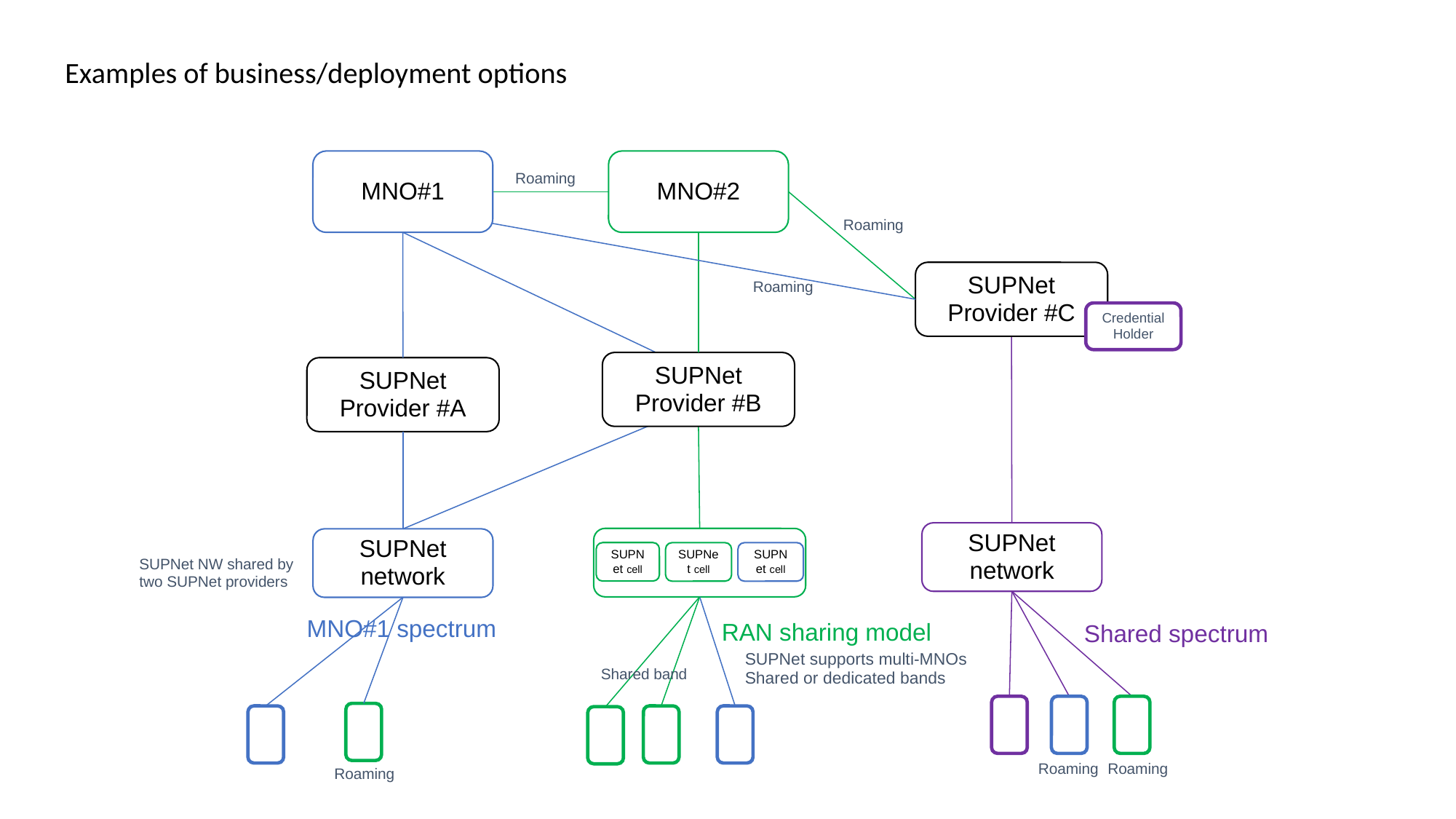

# Examples of business/deployment options
MNO#1
MNO#2
Roaming
Roaming
SUPNet Provider #C
Roaming
Credential Holder
SUPNet Provider #B
SUPNet Provider #A
SUPNet network

SUPNet network
SUPNet cell
SUPNet cell
SUPNet cell
SUPNet NW shared by two SUPNet providers
MNO#1 spectrum
RAN sharing model
Shared spectrum
SUPNet supports multi-MNOs
Shared or dedicated bands
Shared band

Roaming
Roaming
Roaming